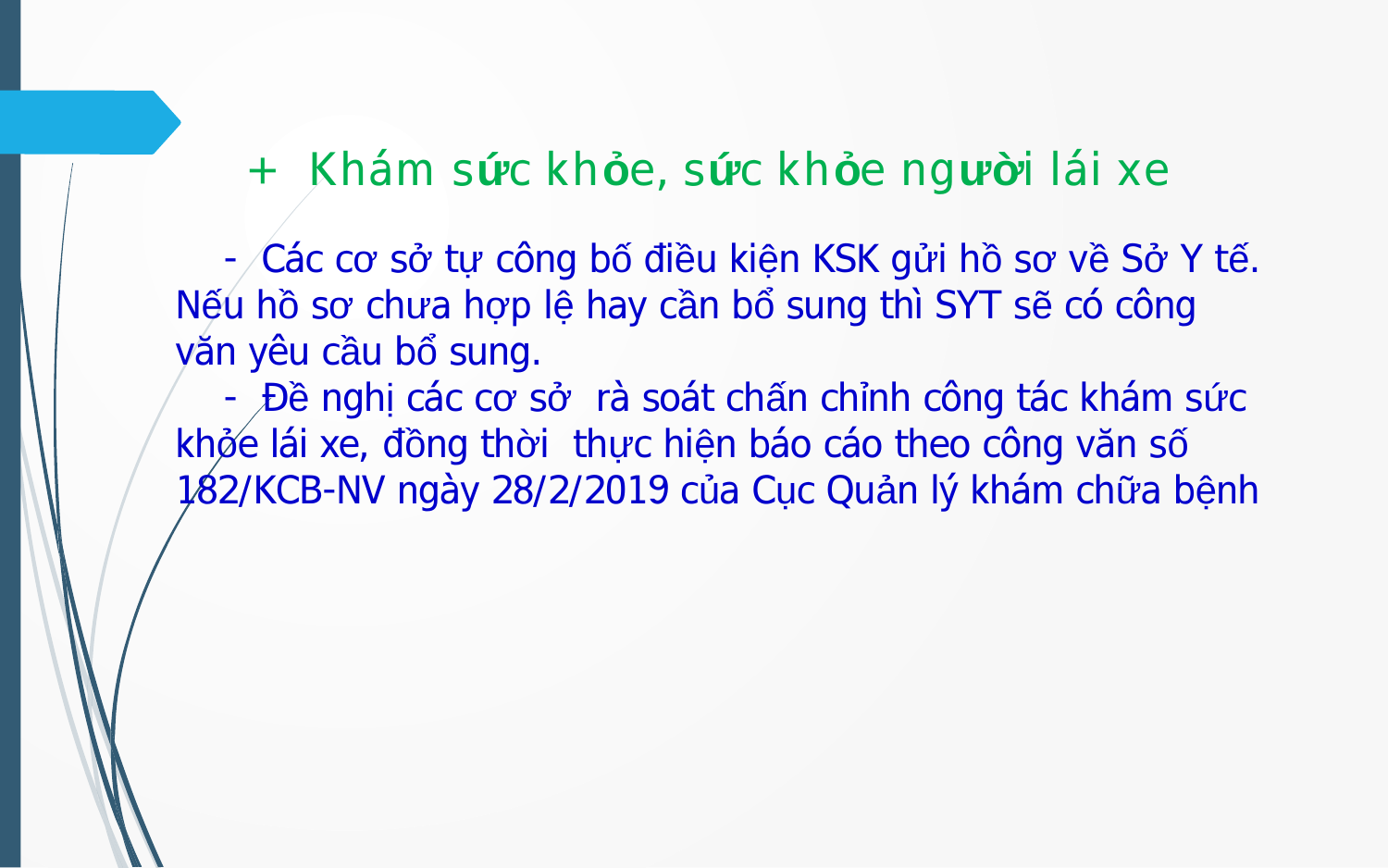

# +  Khám sức khỏe, sức khỏe người lái xe
    -  Các cơ sở tự công bố điều kiện KSK gửi hồ sơ về Sở Y tế. Nếu hồ sơ chưa hợp lệ hay cần bổ sung thì SYT sẽ có công văn yêu cầu bổ sung.
    -  Đề nghị các cơ sở  rà soát chấn chỉnh công tác khám sức khỏe lái xe, đồng thời  thực hiện báo cáo theo công văn số 182/KCB-NV ngày 28/2/2019 của Cục Quản lý khám chữa bệnh